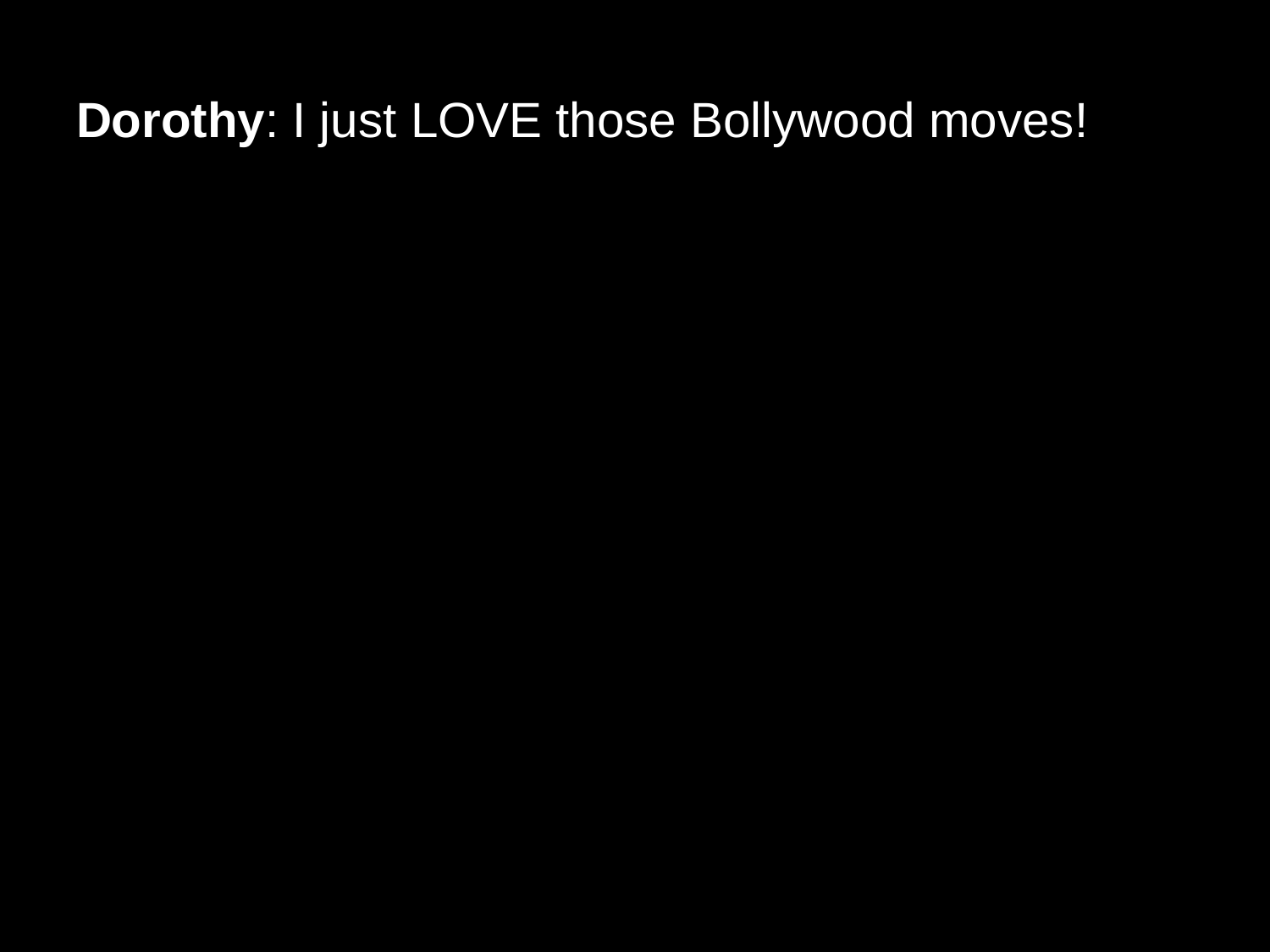

# Dorothy: I just LOVE those Bollywood moves!